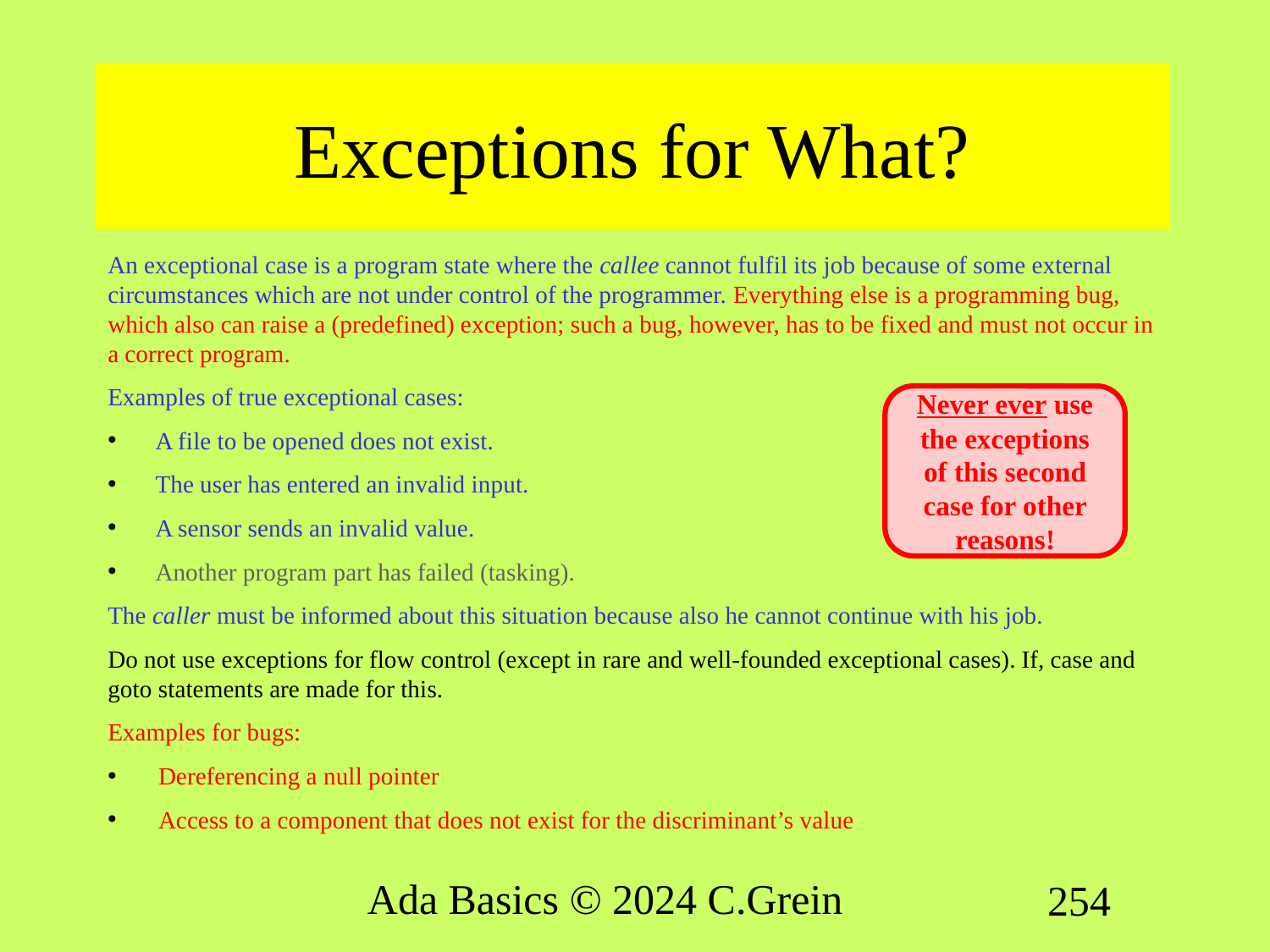

# Exceptions for What?
An exceptional case is a program state where the callee cannot fulfil its job because of some external circumstances which are not under control of the programmer. Everything else is a programming bug, which also can raise a (predefined) exception; such a bug, however, has to be fixed and must not occur in a correct program.
Examples of true exceptional cases:
A file to be opened does not exist.
The user has entered an invalid input.
A sensor sends an invalid value.
Another program part has failed (tasking).
The caller must be informed about this situation because also he cannot continue with his job.
Do not use exceptions for flow control (except in rare and well-founded exceptional cases). If, case and goto statements are made for this.
Examples for bugs:
Dereferencing a null pointer
Access to a component that does not exist for the discriminant’s value
Never ever use the exceptions of this second case for other reasons!
Ada Basics © 2024 C.Grein
254